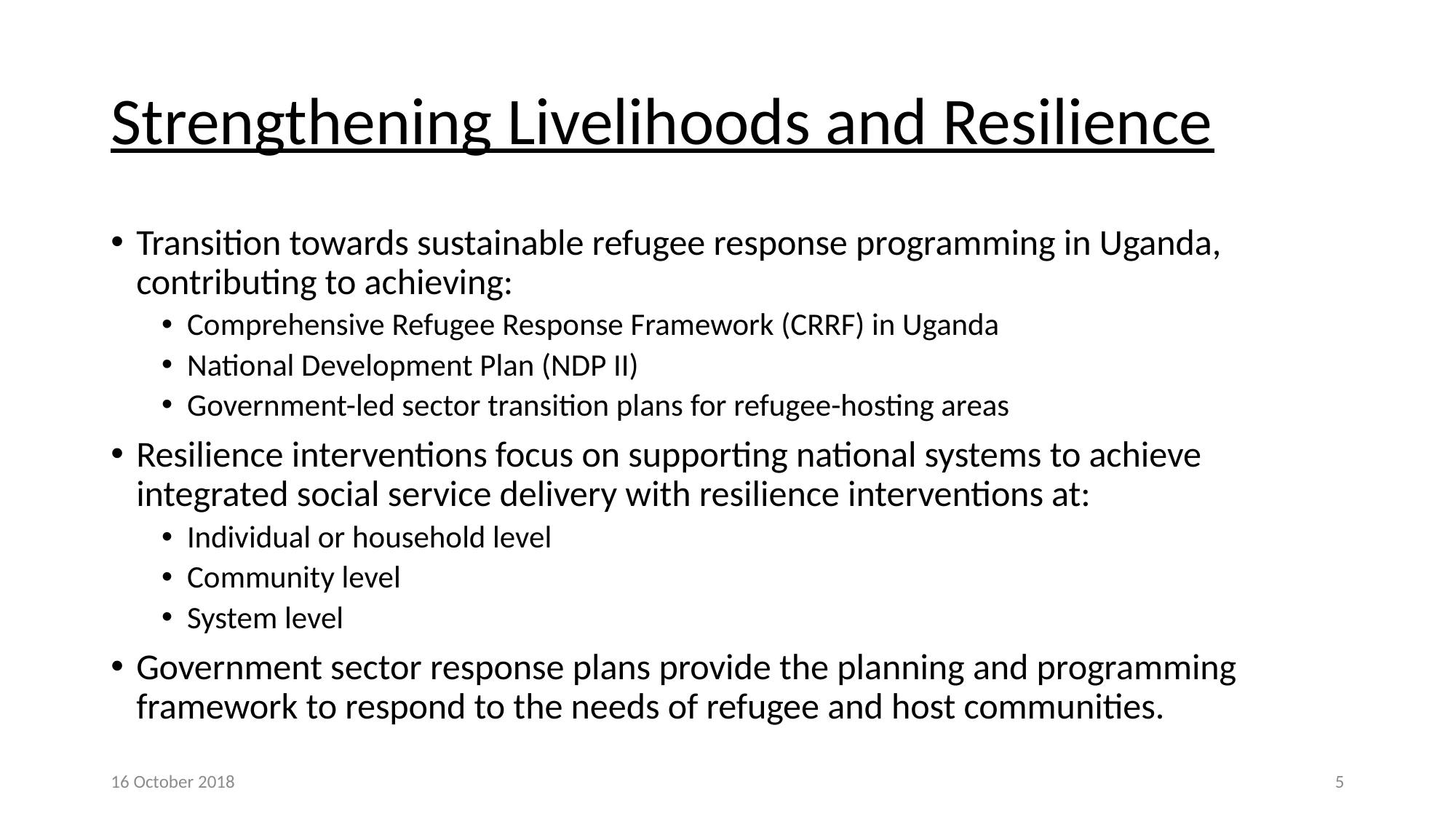

# Strengthening Livelihoods and Resilience
Transition towards sustainable refugee response programming in Uganda, contributing to achieving:
Comprehensive Refugee Response Framework (CRRF) in Uganda
National Development Plan (NDP II)
Government-led sector transition plans for refugee-hosting areas
Resilience interventions focus on supporting national systems to achieve integrated social service delivery with resilience interventions at:
Individual or household level
Community level
System level
Government sector response plans provide the planning and programming framework to respond to the needs of refugee and host communities.

16 October 2018
5